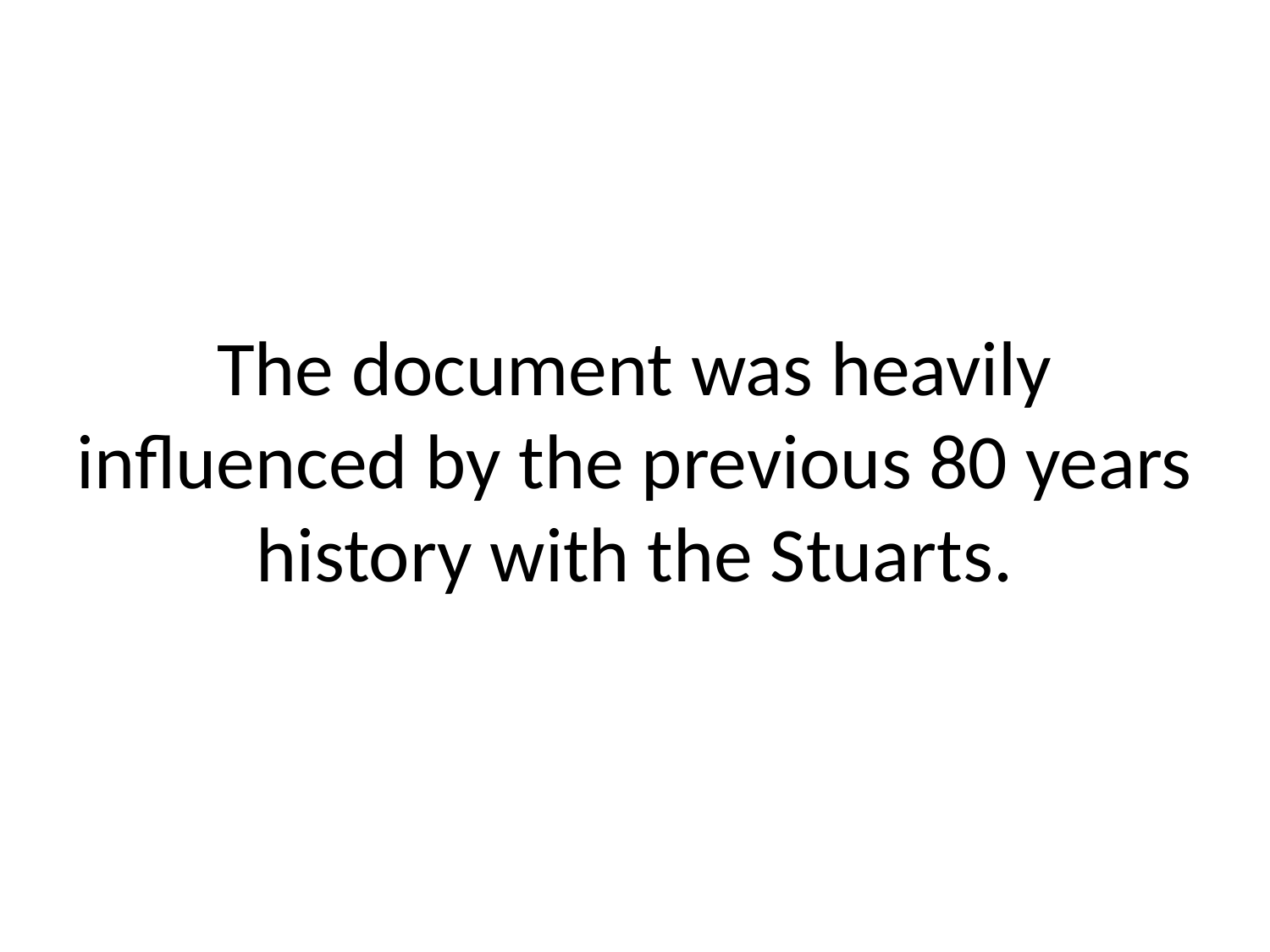

# The document was heavily influenced by the previous 80 years history with the Stuarts.